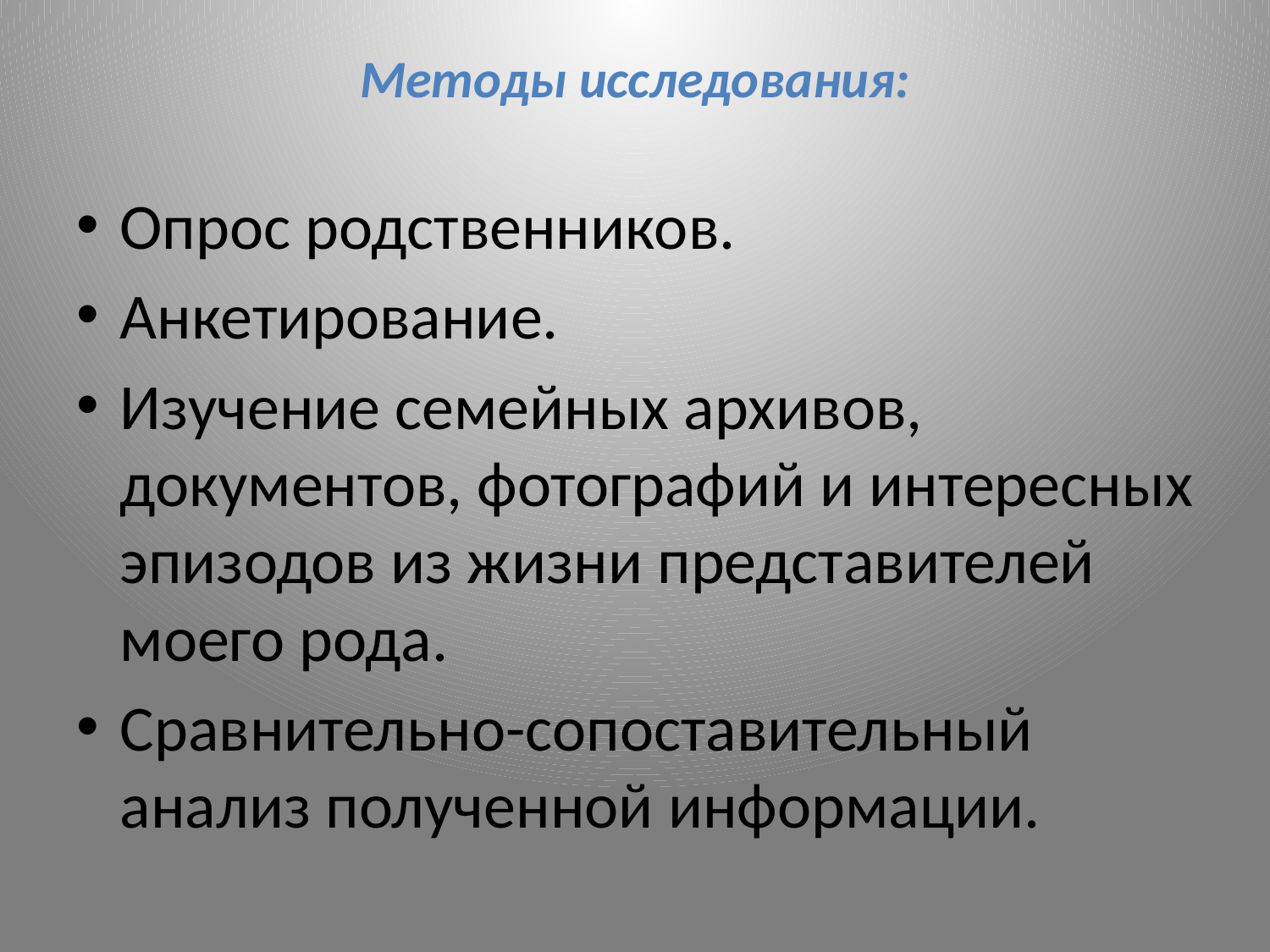

# Методы исследования:
Опрос родственников.
Анкетирование.
Изучение семейных архивов, документов, фотографий и интересных эпизодов из жизни представителей моего рода.
Сравнительно-сопоставительный анализ полученной информации.